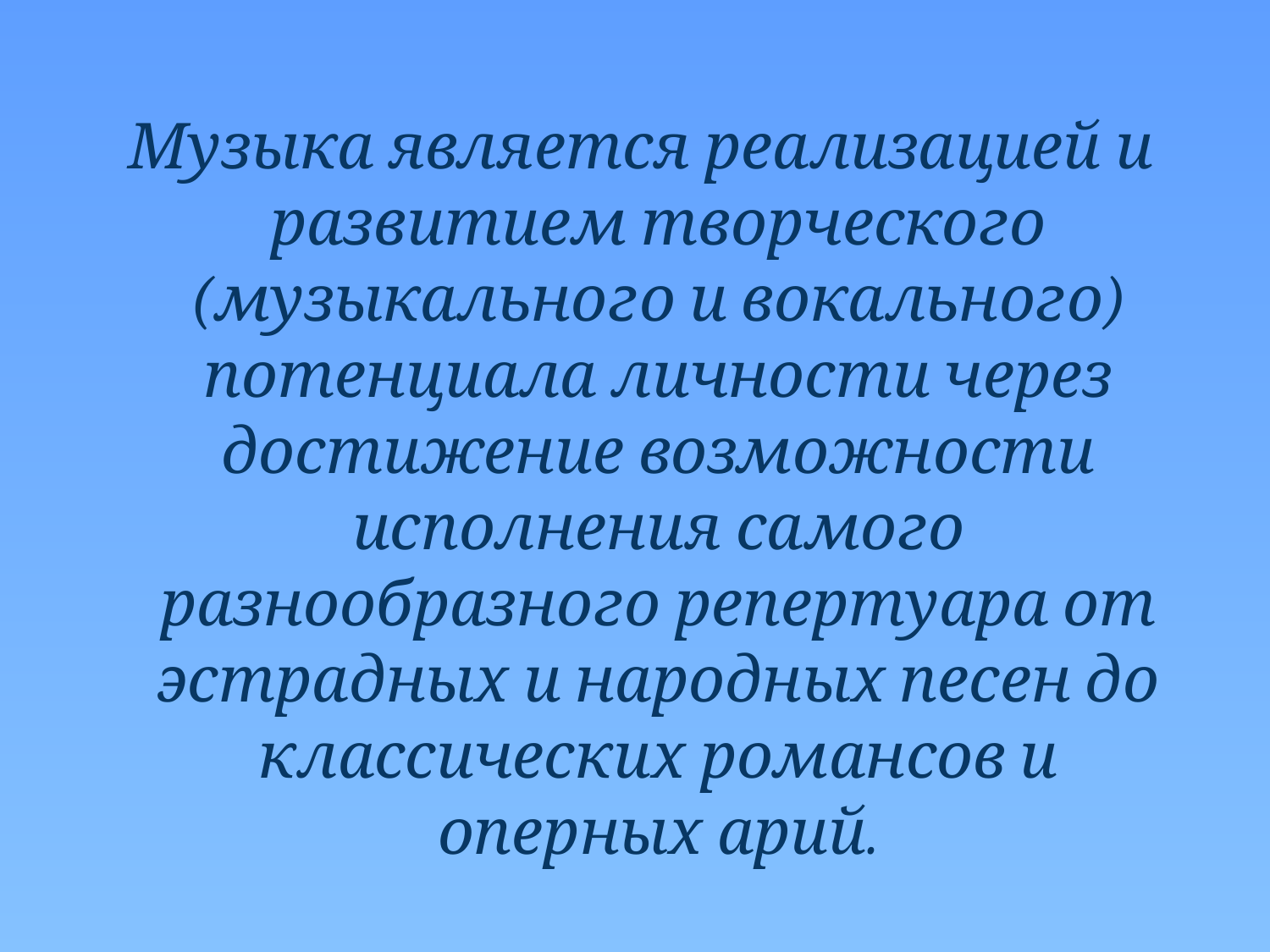

#
 Музыка является реализацией и развитием творческого (музыкального и вокального) потенциала личности через достижение возможности исполнения самого разнообразного репертуара от эстрадных и народных песен до классических романсов и оперных арий.